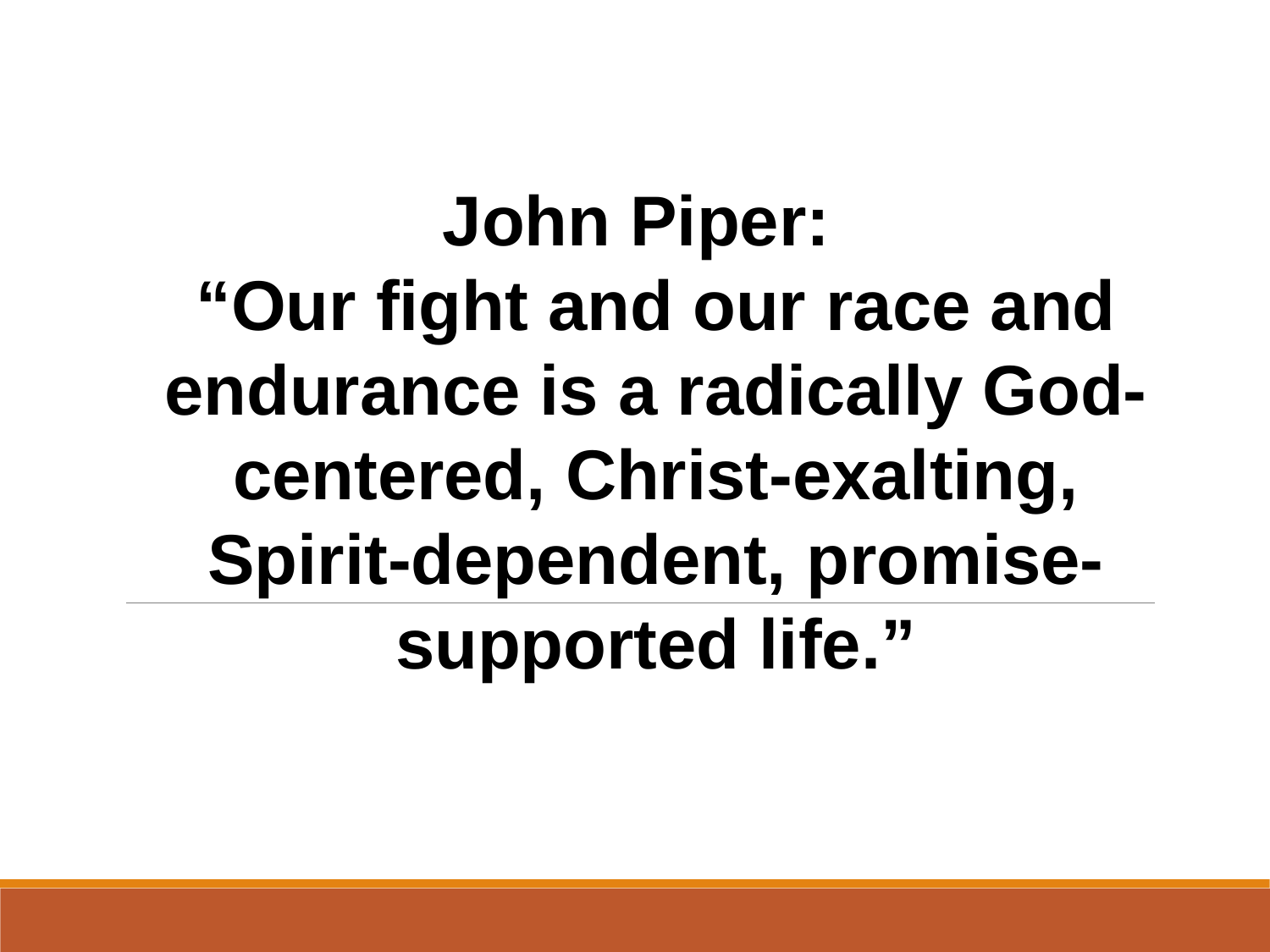

John Piper:
“Our fight and our race and endurance is a radically God-centered, Christ-exalting, Spirit-dependent, promise-supported life.”